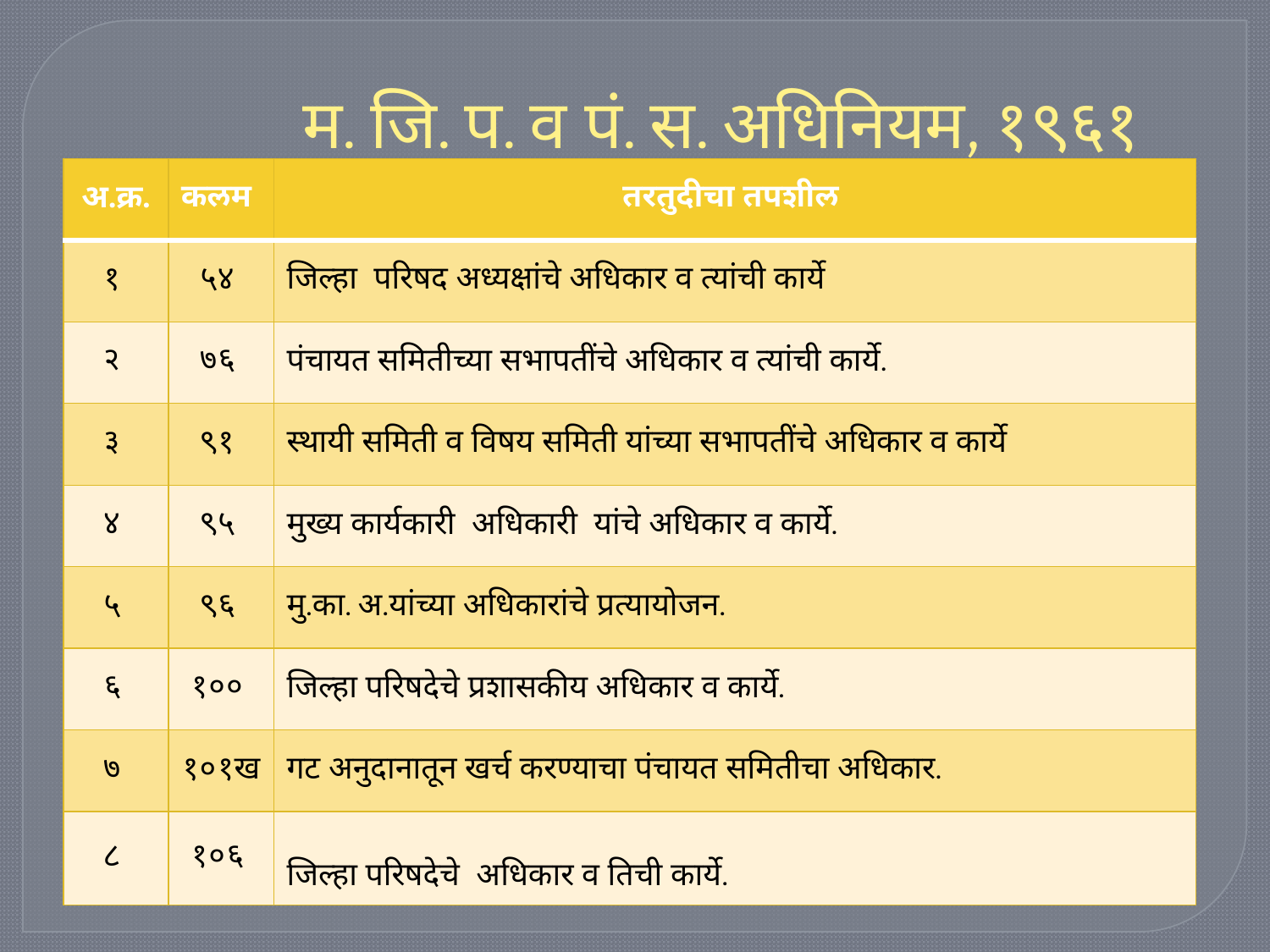

# म. जि. प. व पं. स. अधिनियम, १९६१
| अ.क्र. | कलम | तरतुदीचा तपशील |
| --- | --- | --- |
| १ | ५४ | जिल्हा परिषद अध्यक्षांचे अधिकार व त्यांची कार्ये |
| २ | ७६ | पंचायत समितीच्या सभापतींचे अधिकार व त्यांची कार्ये. |
| ३ | ९१ | स्थायी समिती व विषय समिती यांच्या सभापतींचे अधिकार व कार्ये |
| ४ | ९५ | मुख्य कार्यकारी अधिकारी यांचे अधिकार व कार्ये. |
| ५ | ९६ | मु.का. अ.यांच्या अधिकारांचे प्रत्यायोजन. |
| ६ | १०० | जिल्हा परिषदेचे प्रशासकीय अधिकार व कार्ये. |
| ७ | १०१ख | गट अनुदानातून खर्च करण्याचा पंचायत समितीचा अधिकार. |
| ८ | १०६ | जिल्हा परिषदेचे अधिकार व तिची कार्ये. |